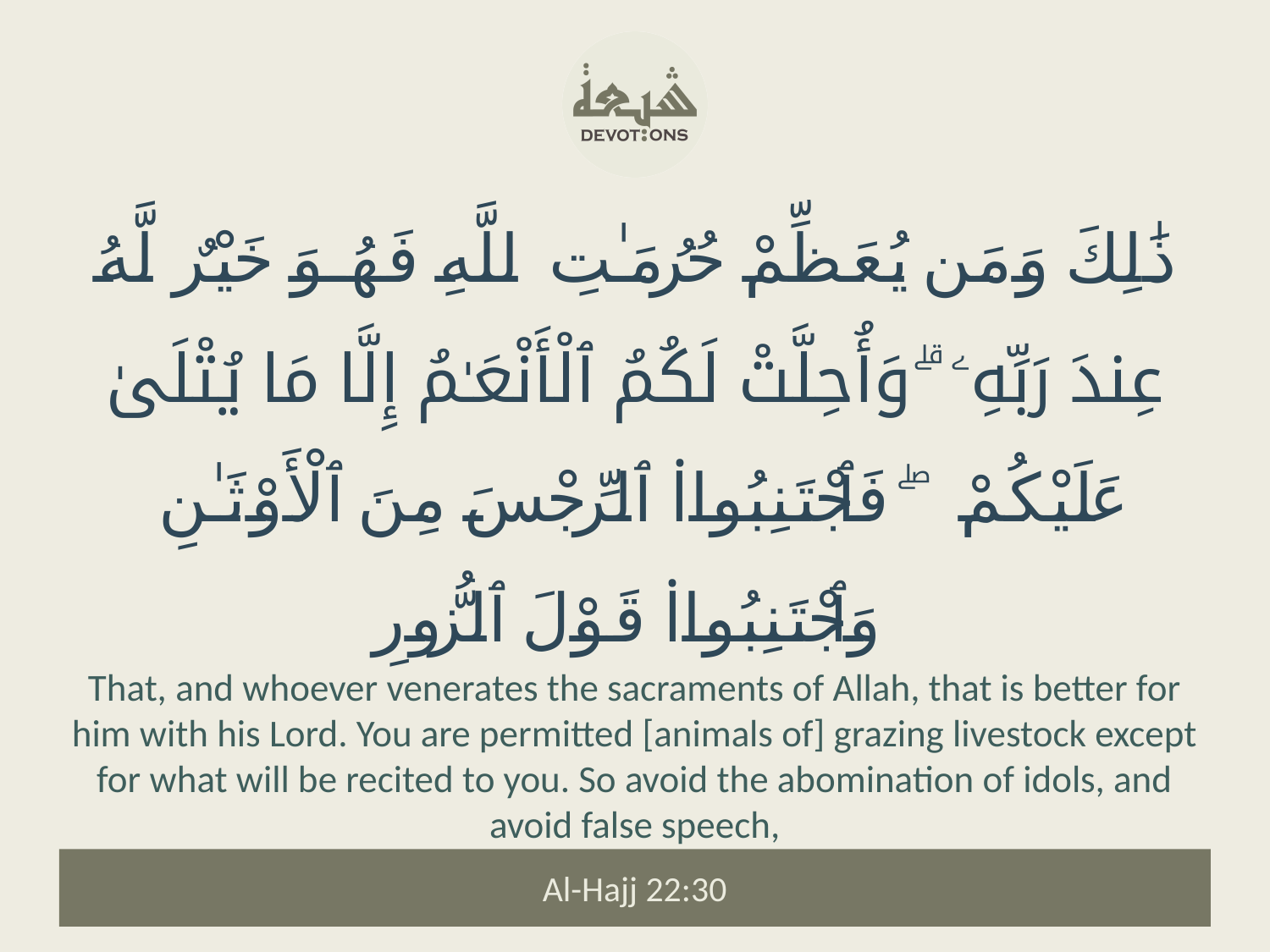

ذَٰلِكَ وَمَن يُعَظِّمْ حُرُمَـٰتِ ٱللَّهِ فَهُوَ خَيْرٌ لَّهُۥ عِندَ رَبِّهِۦ ۗ وَأُحِلَّتْ لَكُمُ ٱلْأَنْعَـٰمُ إِلَّا مَا يُتْلَىٰ عَلَيْكُمْ ۖ فَٱجْتَنِبُوا۟ ٱلرِّجْسَ مِنَ ٱلْأَوْثَـٰنِ وَٱجْتَنِبُوا۟ قَوْلَ ٱلزُّورِ
That, and whoever venerates the sacraments of Allah, that is better for him with his Lord. You are permitted [animals of] grazing livestock except for what will be recited to you. So avoid the abomination of idols, and avoid false speech,
Al-Hajj 22:30